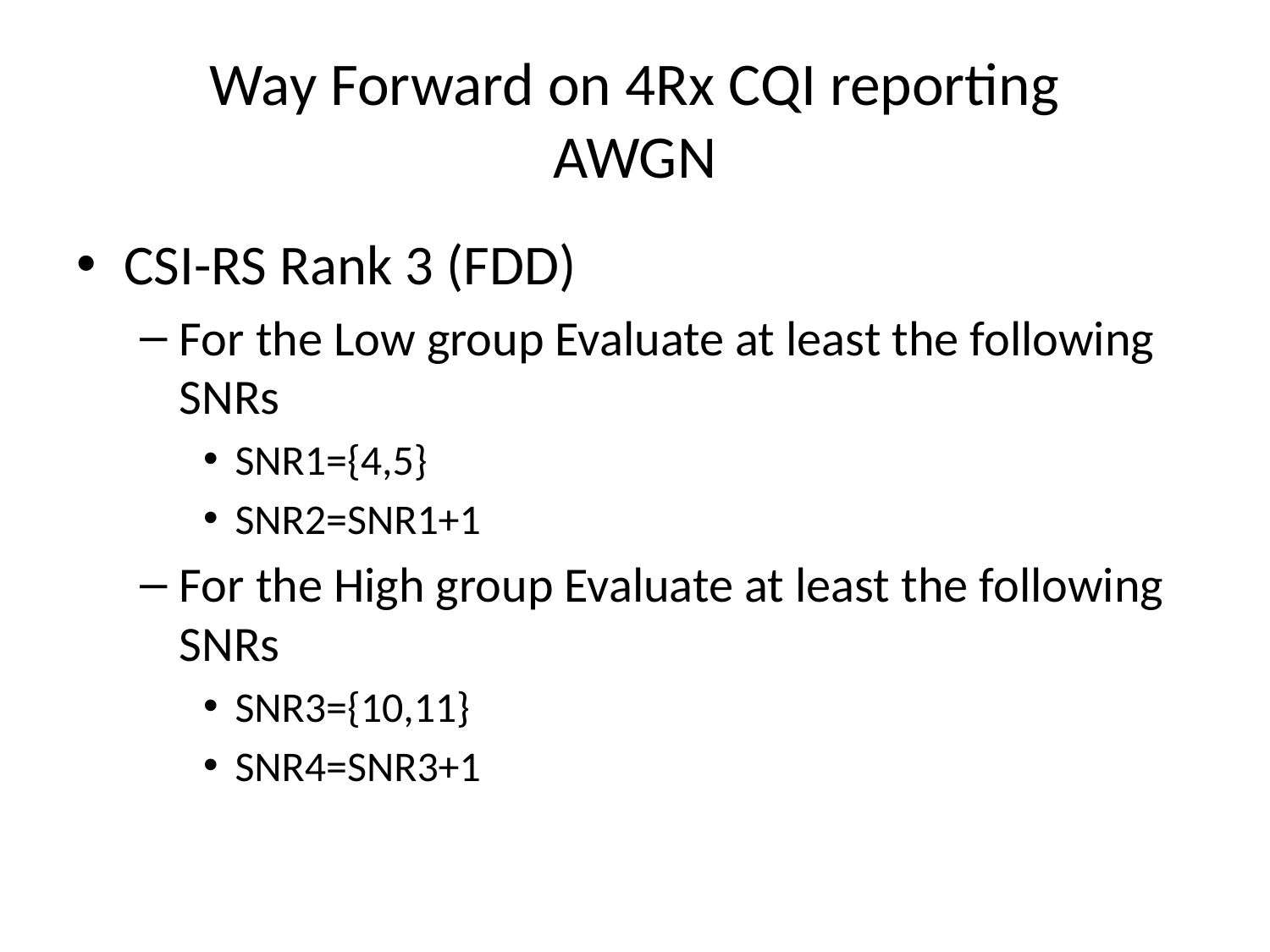

# Way Forward on 4Rx CQI reporting AWGN
CSI-RS Rank 3 (FDD)
For the Low group Evaluate at least the following SNRs
SNR1={4,5}
SNR2=SNR1+1
For the High group Evaluate at least the following SNRs
SNR3={10,11}
SNR4=SNR3+1